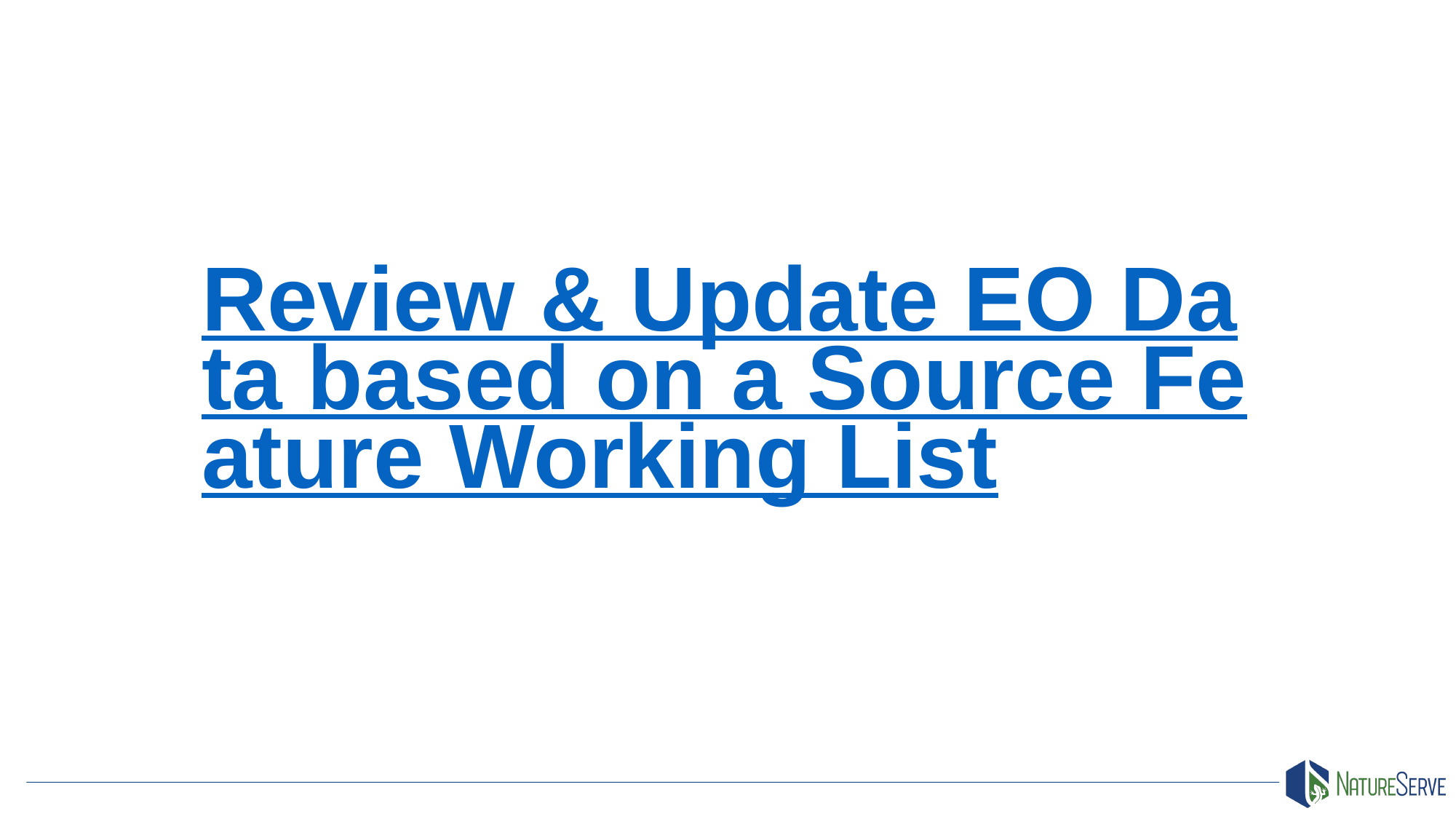

# Review & Update EO Data based on a Source Feature Working List